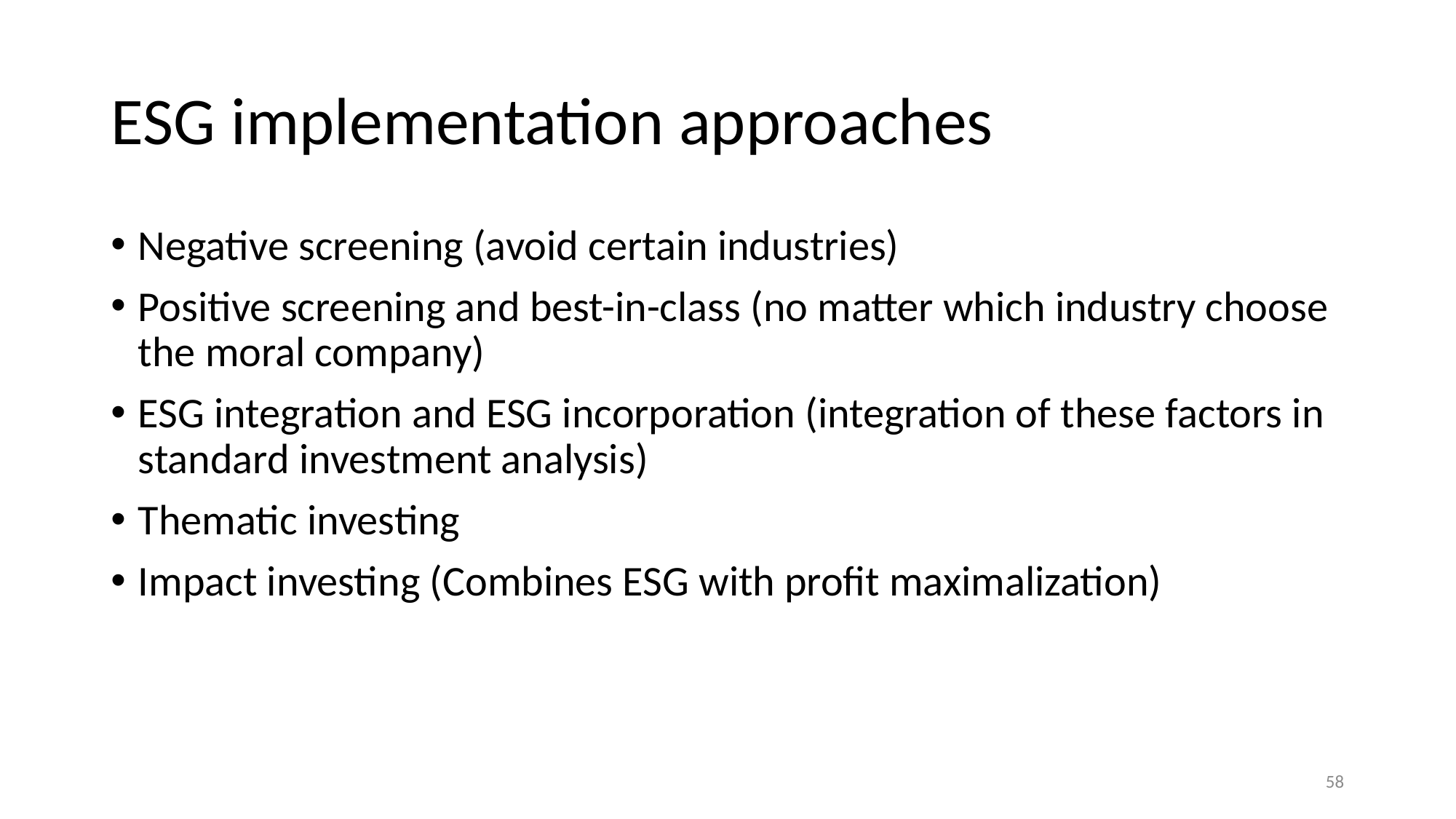

# ESG implementation approaches
Negative screening (avoid certain industries)
Positive screening and best-in-class (no matter which industry choose the moral company)
ESG integration and ESG incorporation (integration of these factors in standard investment analysis)
Thematic investing
Impact investing (Combines ESG with profit maximalization)
58